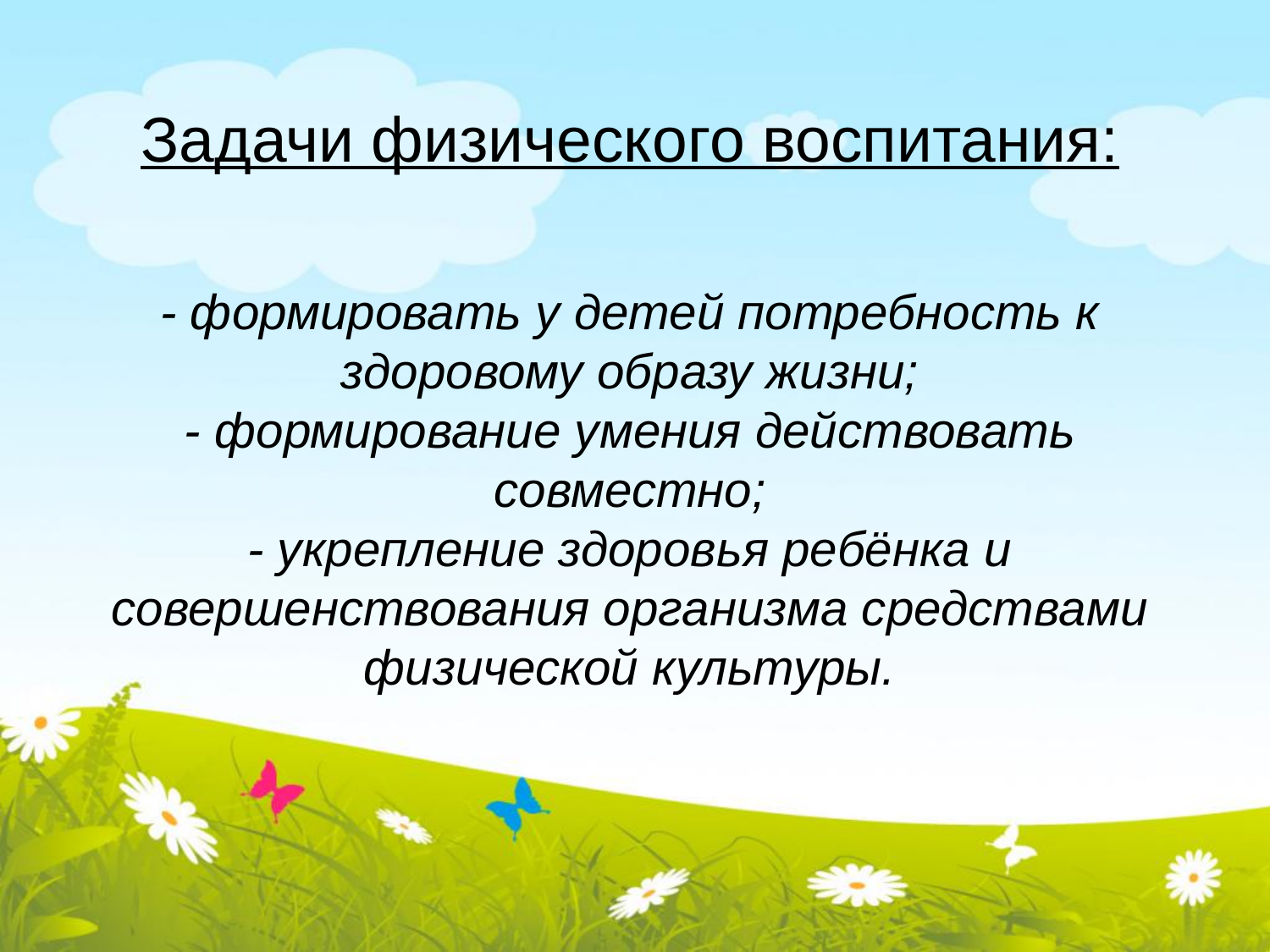

# Задачи физического воспитания: - формировать у детей потребность к здоровому образу жизни; - формирование умения действовать совместно; - укрепление здоровья ребёнка и совершенствования организма средствами физической культуры.